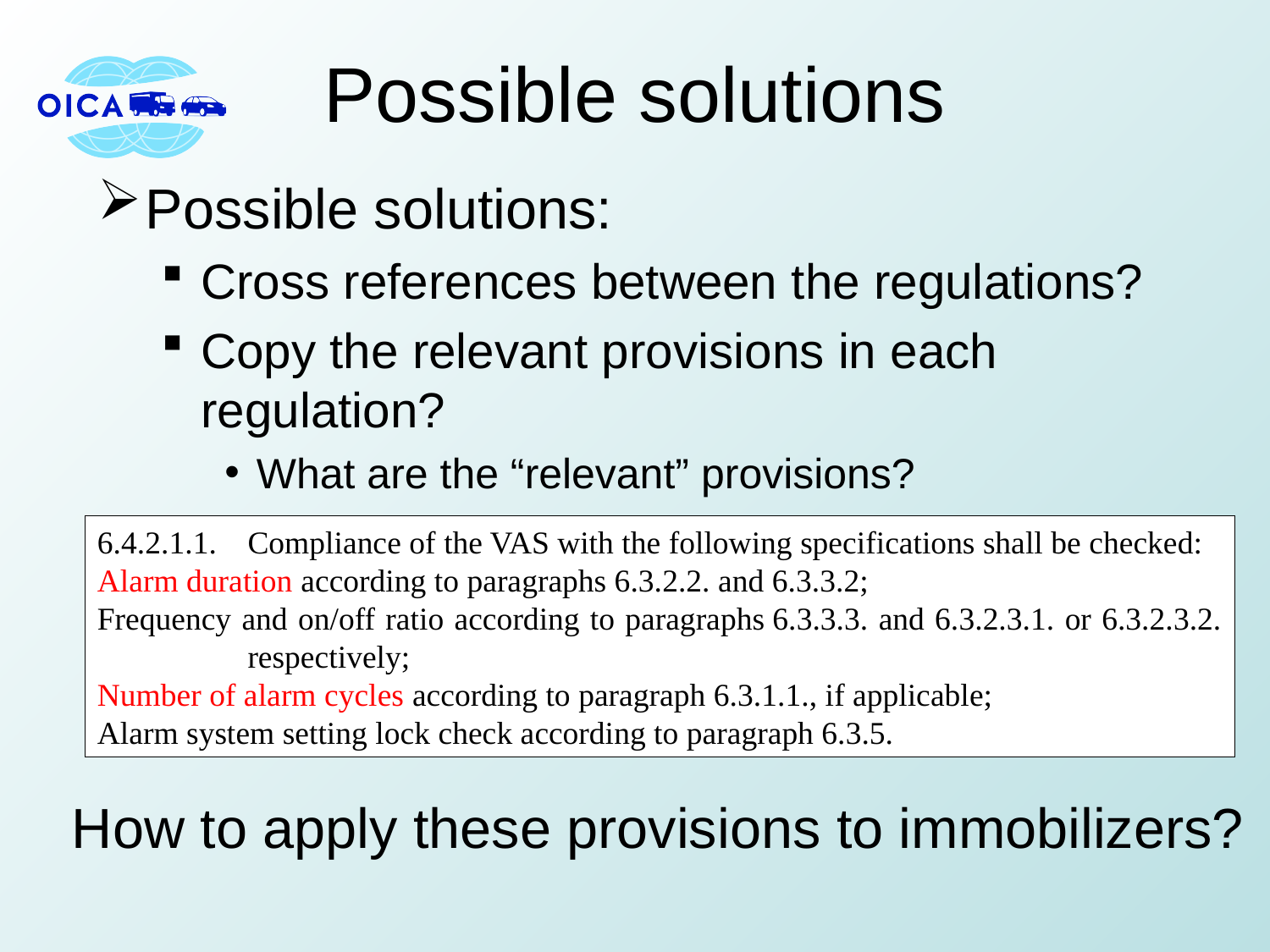

# Possible solutions
Possible solutions:
Cross references between the regulations?
Copy the relevant provisions in each regulation?
What are the “relevant” provisions?
6.4.2.1.1.	Compliance of the VAS with the following specifications shall be checked:
Alarm duration according to paragraphs 6.3.2.2. and 6.3.3.2;
Frequency and on/off ratio according to paragraphs 6.3.3.3. and 6.3.2.3.1. or 6.3.2.3.2. respectively;
Number of alarm cycles according to paragraph 6.3.1.1., if applicable;
Alarm system setting lock check according to paragraph 6.3.5.
How to apply these provisions to immobilizers?